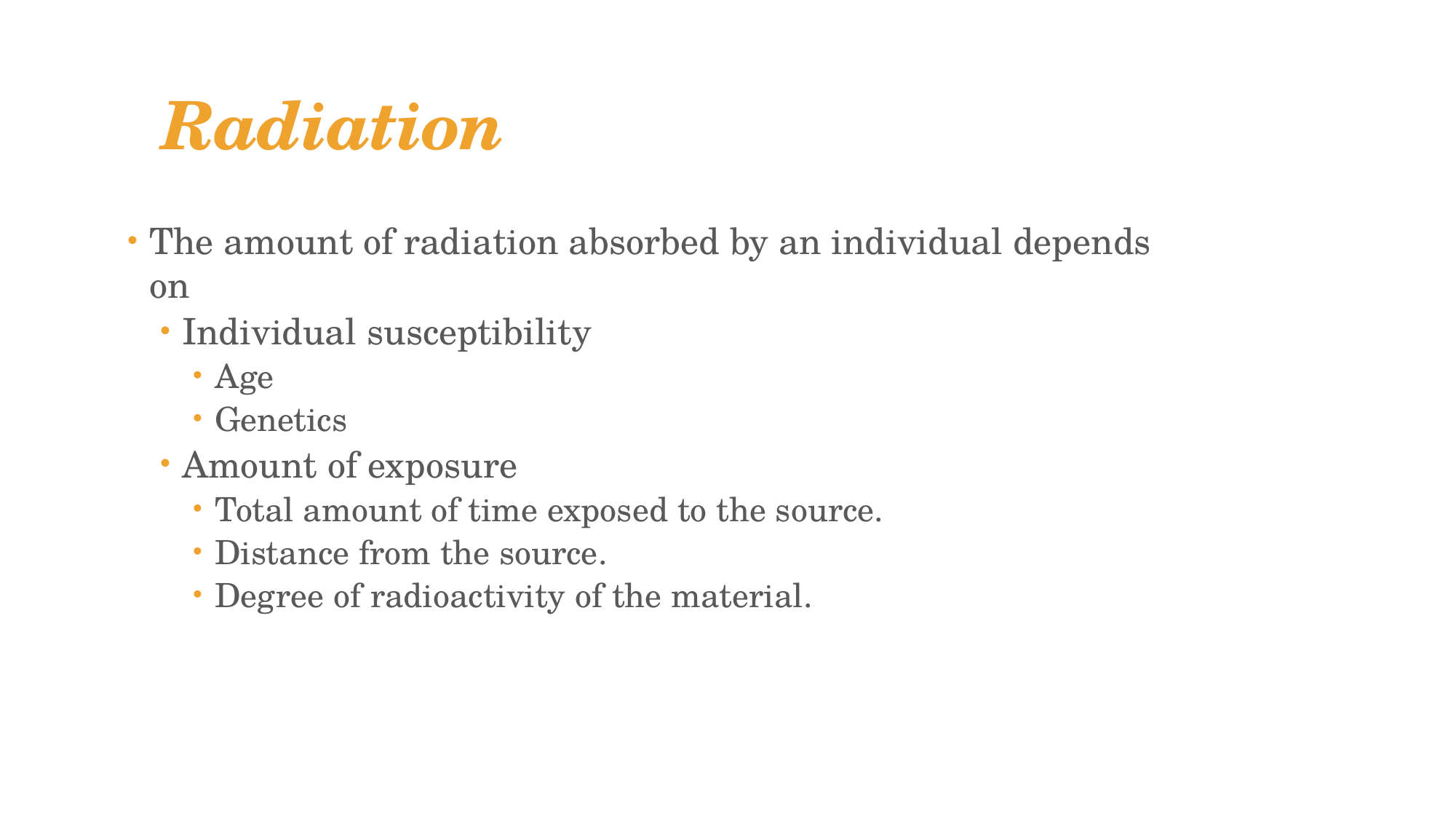

# Radiation

The amount of radiation absorbed by an individual depends on
Individual susceptibility
Age
Genetics
Amount of exposure
Total amount of time exposed to the source.
Distance from the source.
Degree of radioactivity of the material.

Dr.IEcheverry_KSU_CAMS_CHS_HE 2nd3637
8